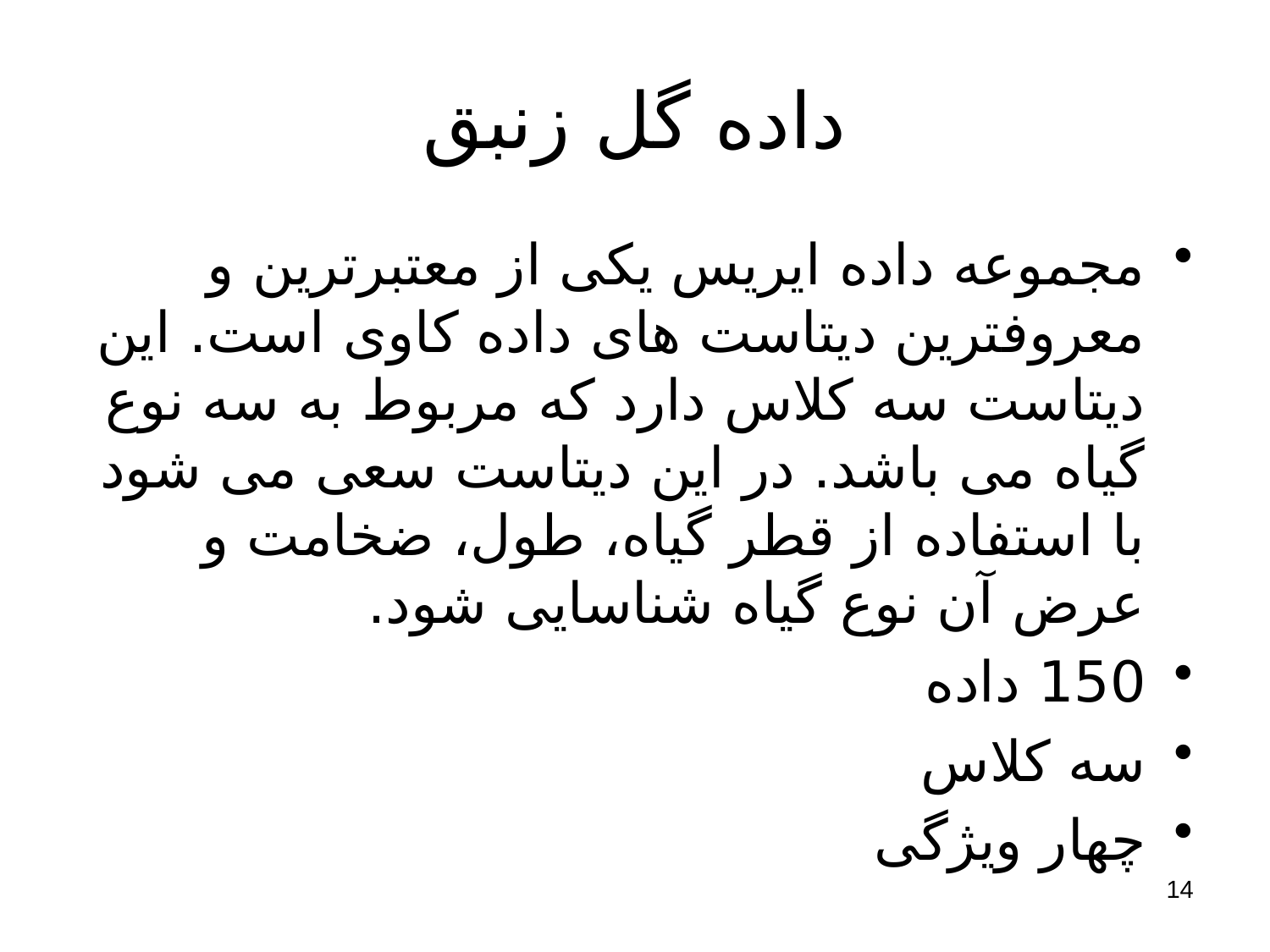

# داده گل زنبق
مجموعه داده ایریس یکی از معتبرترین و معروفترین دیتاست های داده کاوی است. این دیتاست سه کلاس دارد که مربوط به سه نوع گیاه می باشد. در این دیتاست سعی می شود با استفاده از قطر گیاه، طول، ضخامت و عرض آن نوع گیاه شناسایی شود.
150 داده
سه کلاس
چهار ويژگی
14